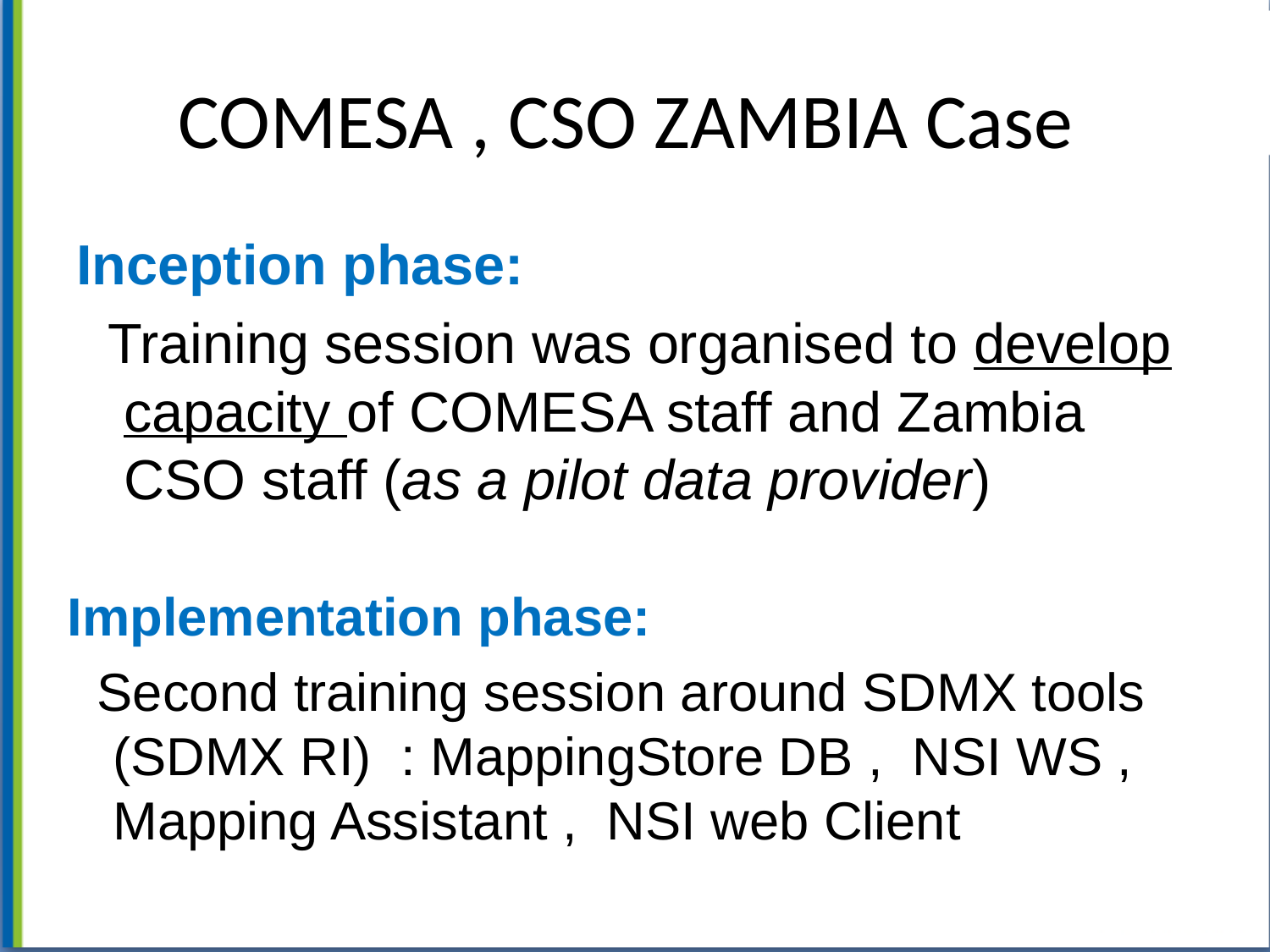

# COMESA , CSO ZAMBIA Case
Inception phase:
  Training session was organised to develop capacity of COMESA staff and Zambia CSO staff (as a pilot data provider)

Implementation phase:
  Second training session around SDMX tools (SDMX RI)  : MappingStore DB ,  NSI WS , Mapping Assistant ,  NSI web Client